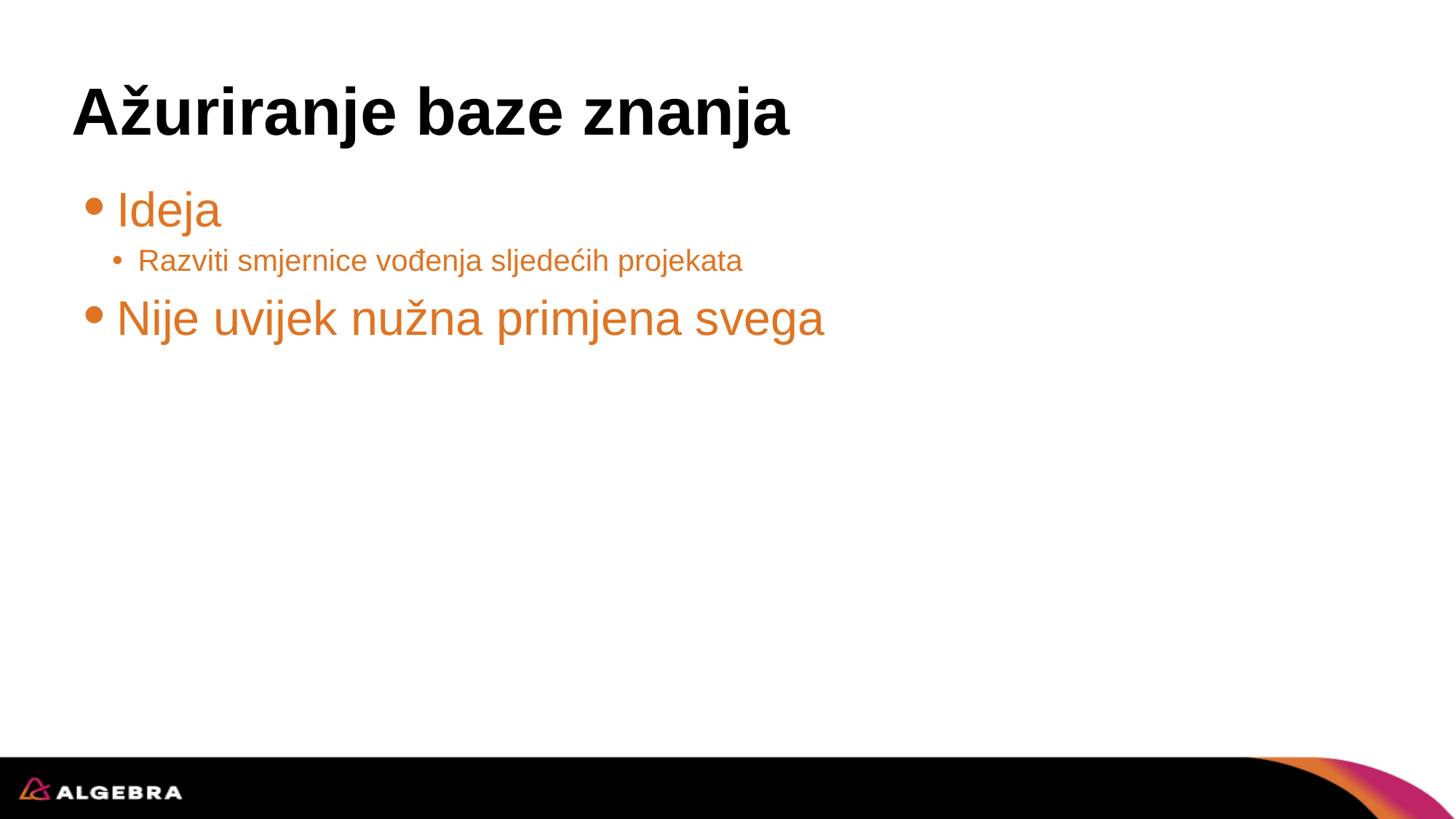

# Ažuriranje baze znanja
Ideja
Razviti smjernice vođenja sljedećih projekata
Nije uvijek nužna primjena svega